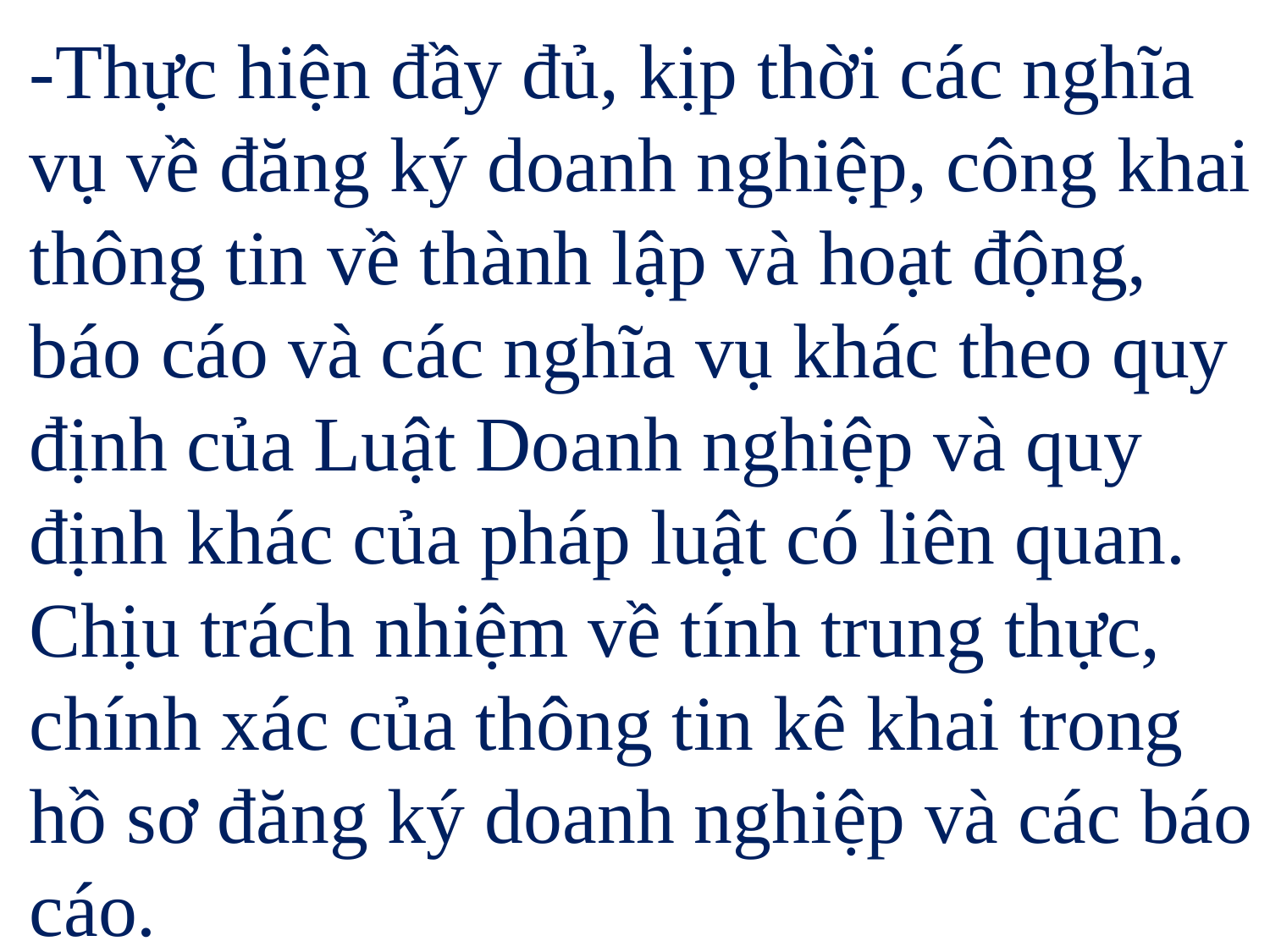

-Thực hiện đầy đủ, kịp thời các nghĩa vụ về đăng ký doanh nghiệp, công khai thông tin về thành lập và hoạt động, báo cáo và các nghĩa vụ khác theo quy định của Luật Doanh nghiệp và quy định khác của pháp luật có liên quan. Chịu trách nhiệm về tính trung thực, chính xác của thông tin kê khai trong hồ sơ đăng ký doanh nghiệp và các báo cáo.